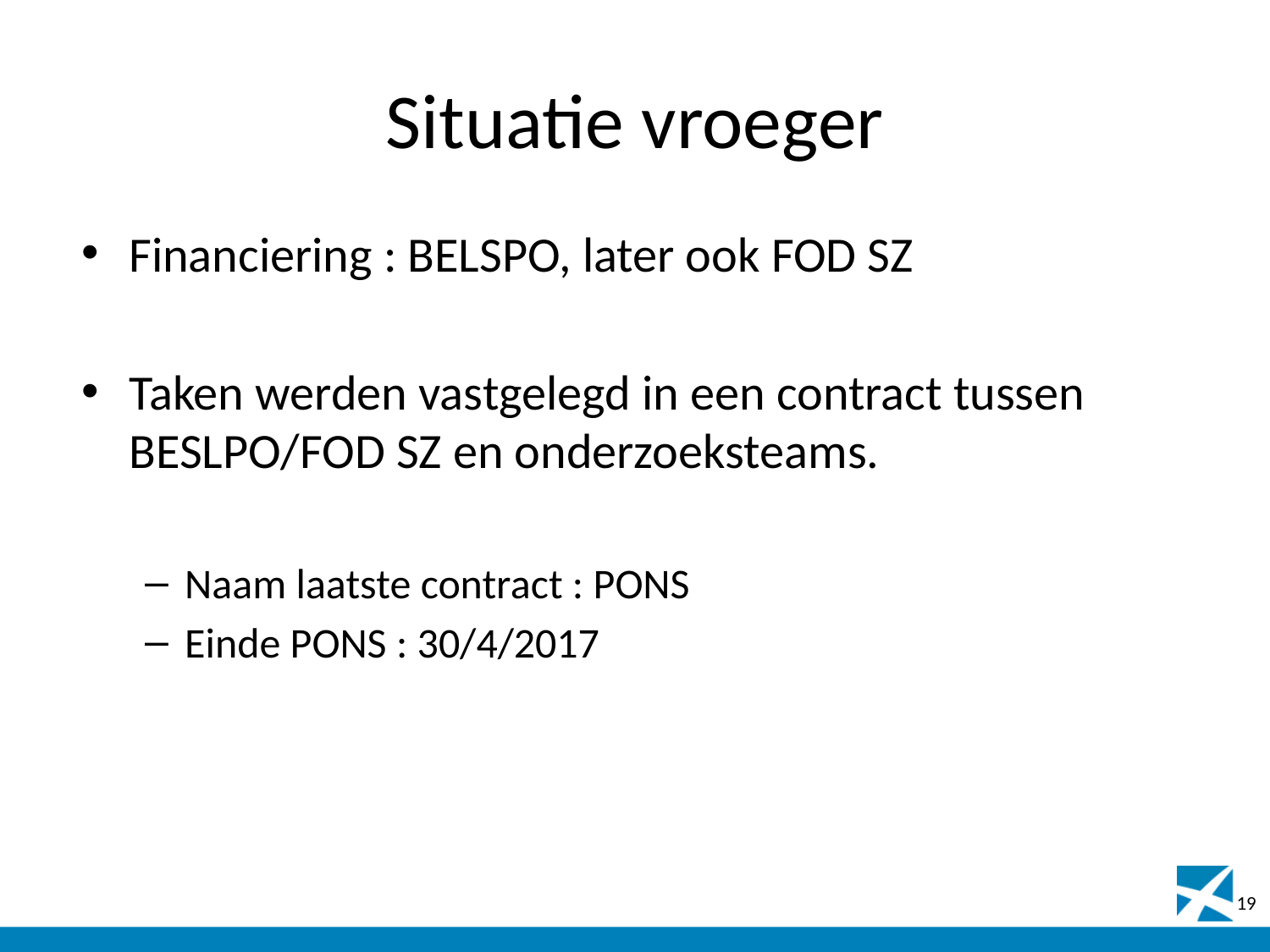

# Situatie vroeger
Financiering : BELSPO, later ook FOD SZ

Taken werden vastgelegd in een contract tussen BESLPO/FOD SZ en onderzoeksteams.

Naam laatste contract : PONS
Einde PONS : 30/4/2017